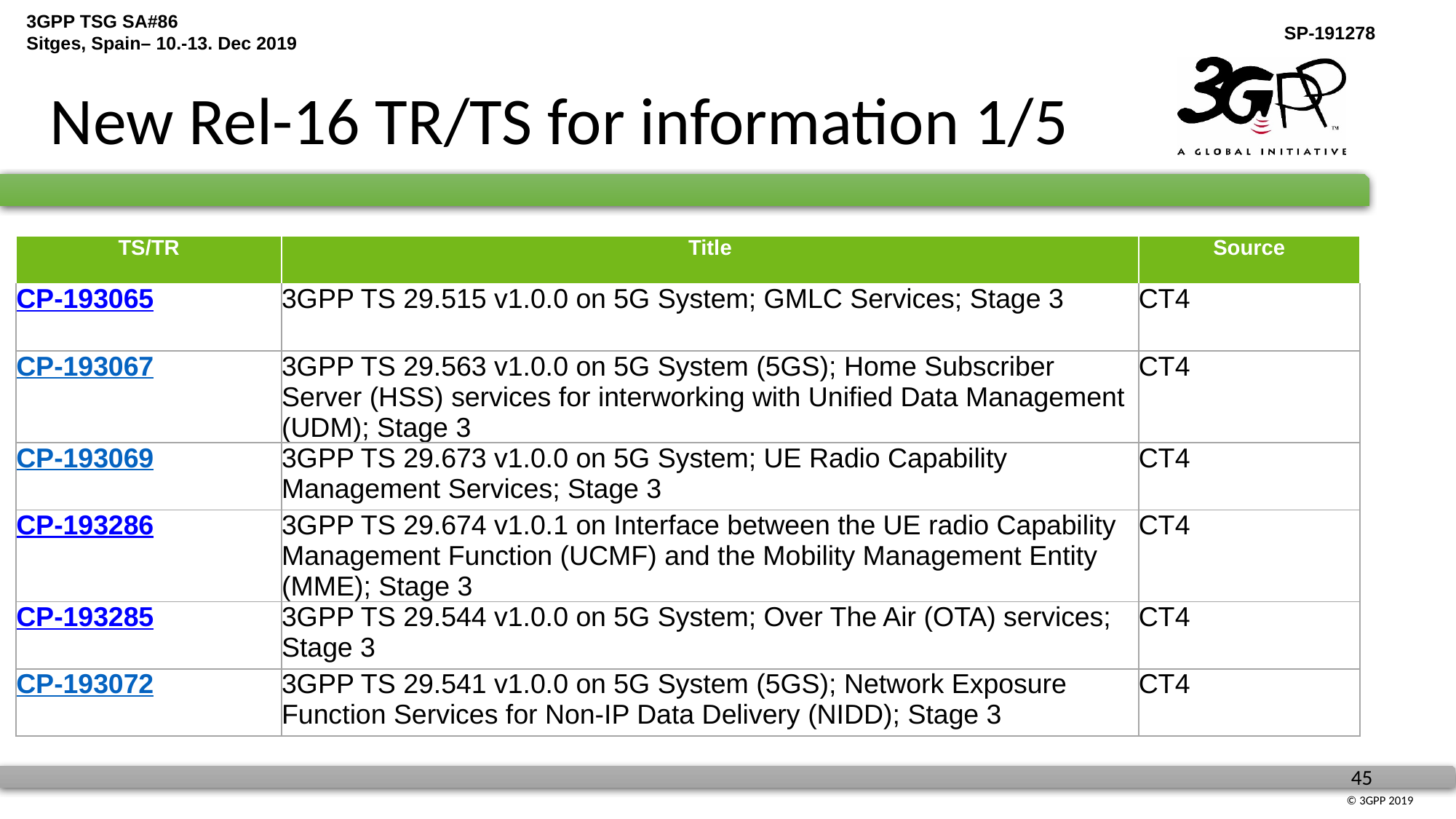

# New Rel-16 TR/TS for information 1/5
| TS/TR | Title | Source |
| --- | --- | --- |
| CP-193065 | 3GPP TS 29.515 v1.0.0 on 5G System; GMLC Services; Stage 3 | CT4 |
| CP-193067 | 3GPP TS 29.563 v1.0.0 on 5G System (5GS); Home Subscriber Server (HSS) services for interworking with Unified Data Management (UDM); Stage 3 | CT4 |
| CP-193069 | 3GPP TS 29.673 v1.0.0 on 5G System; UE Radio Capability Management Services; Stage 3 | CT4 |
| CP-193286 | 3GPP TS 29.674 v1.0.1 on Interface between the UE radio Capability Management Function (UCMF) and the Mobility Management Entity (MME); Stage 3 | CT4 |
| CP-193285 | 3GPP TS 29.544 v1.0.0 on 5G System; Over The Air (OTA) services; Stage 3 | CT4 |
| CP-193072 | 3GPP TS 29.541 v1.0.0 on 5G System (5GS); Network Exposure Function Services for Non-IP Data Delivery (NIDD); Stage 3 | CT4 |